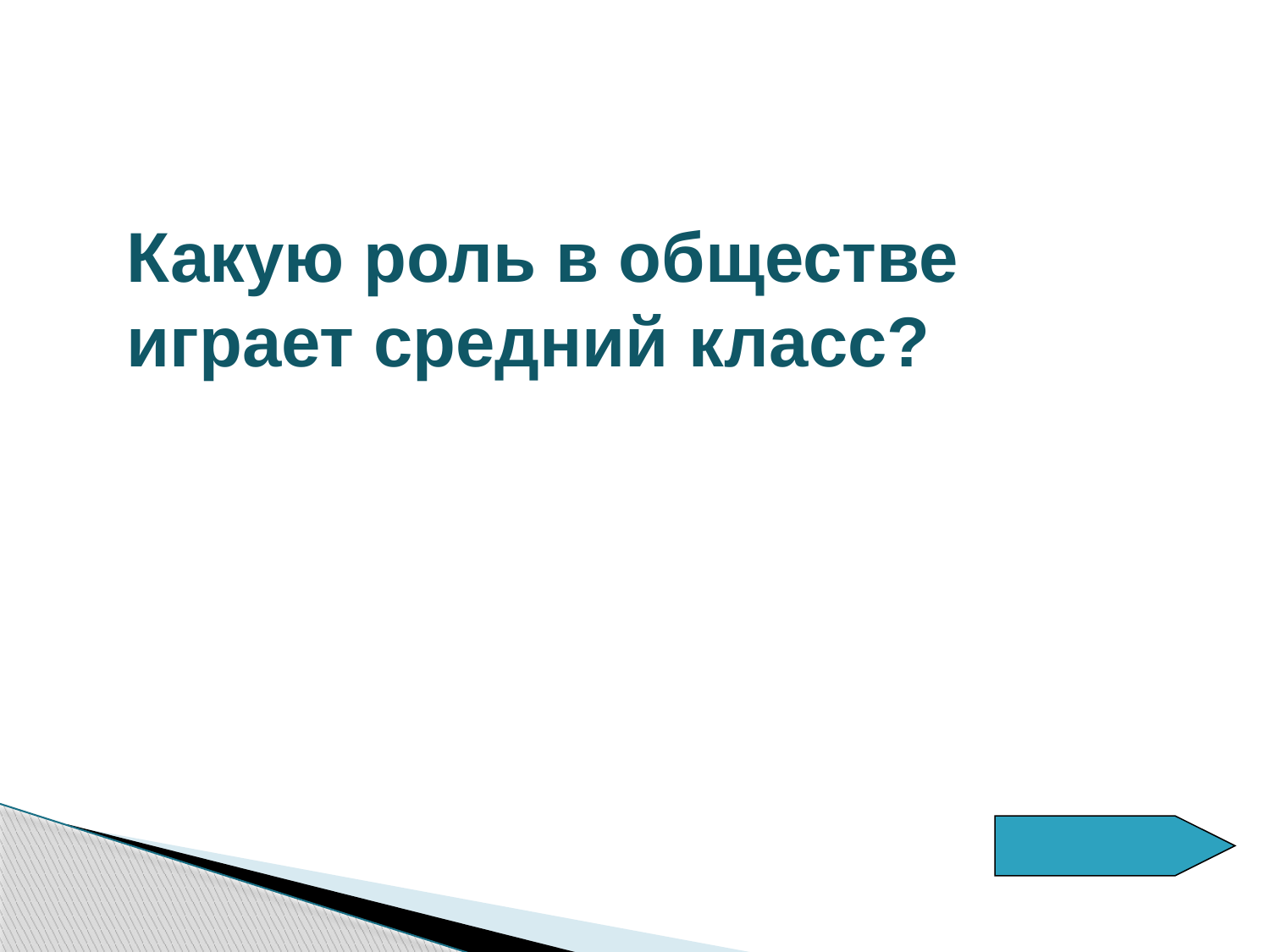

Какую роль в обществе играет средний класс?